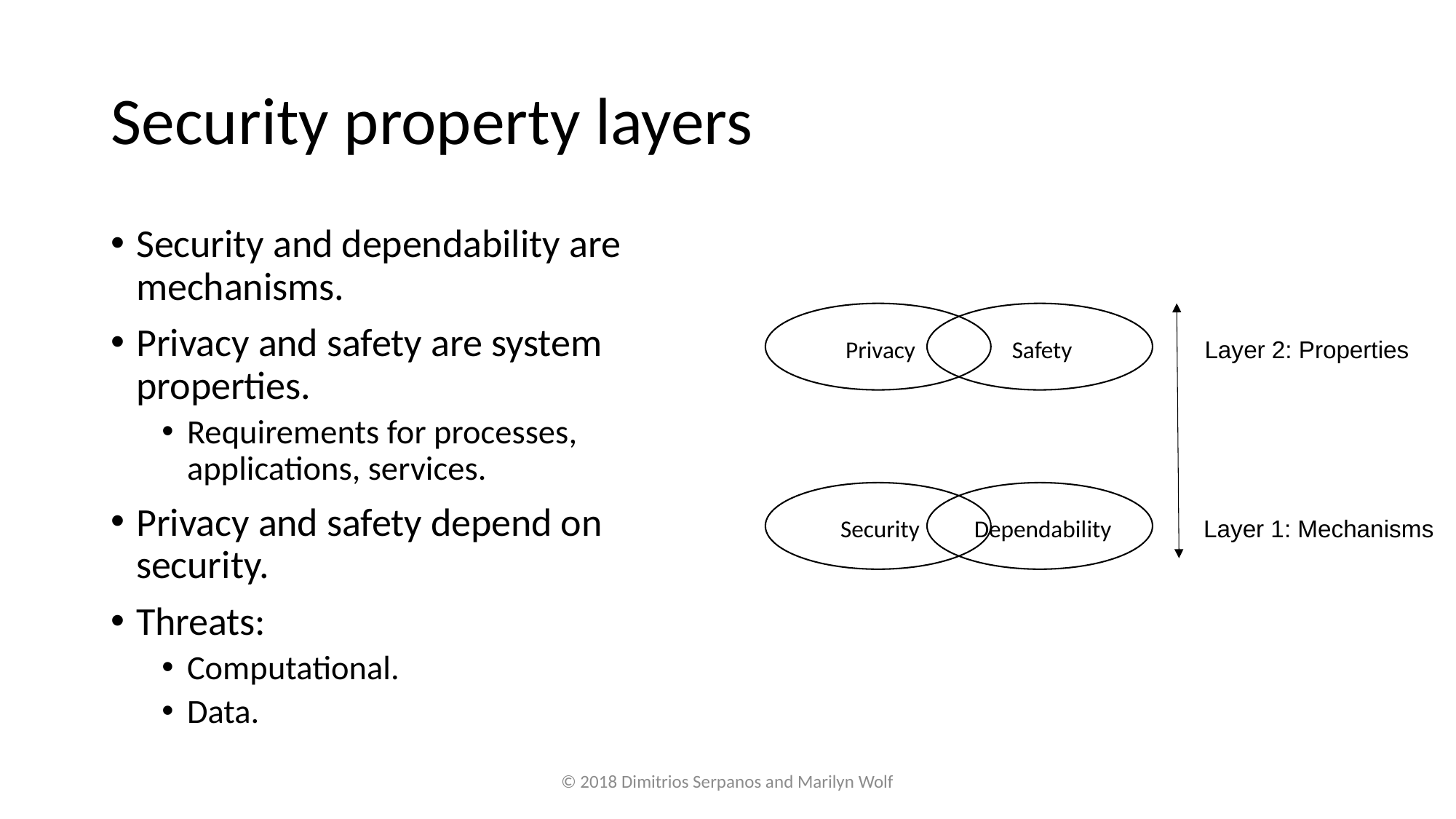

# Security property layers
Security and dependability are mechanisms.
Privacy and safety are system properties.
Requirements for processes, applications, services.
Privacy and safety depend on security.
Threats:
Computational.
Data.

Privacy
Safety
Layer 2: Properties

Security
Dependability
Layer 1: Mechanisms
© 2018 Dimitrios Serpanos and Marilyn Wolf